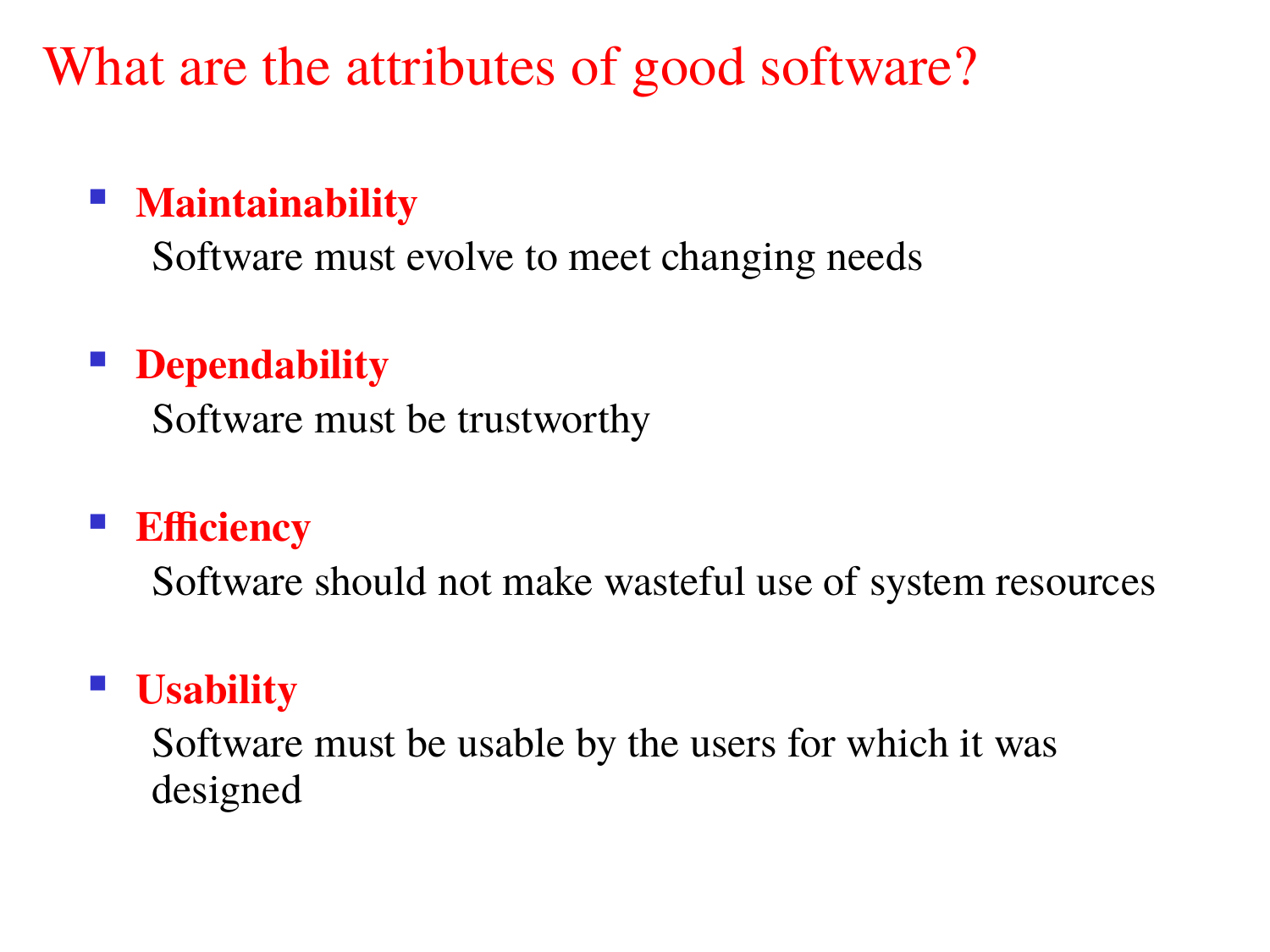

# What are the attributes of good software?
Maintainability
Software must evolve to meet changing needs

Dependability
Software must be trustworthy

Efficiency
Software should not make wasteful use of system resources

Usability
Software must be usable by the users for which it was designed